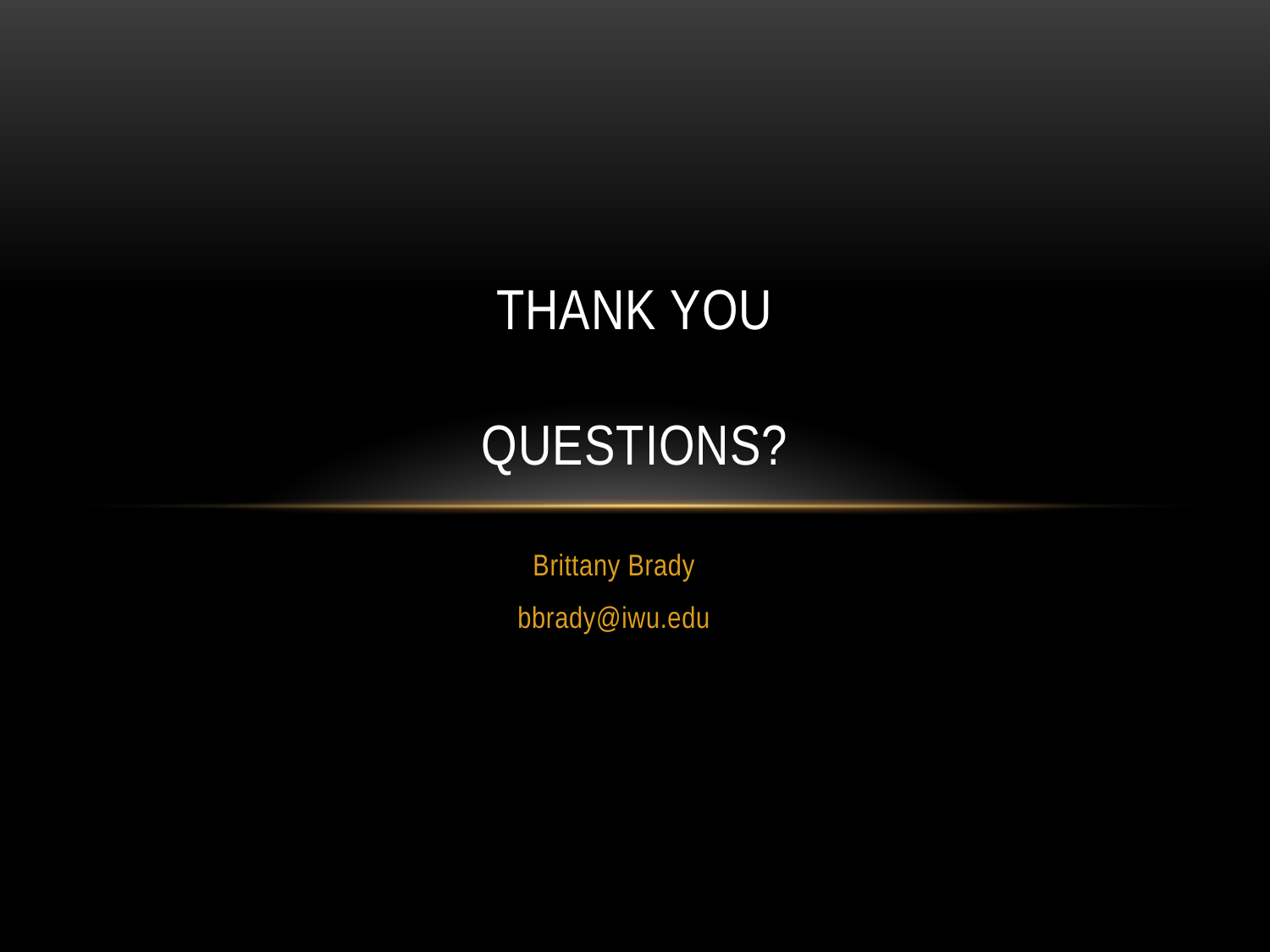

# Thank you Questions?
Brittany Brady
bbrady@iwu.edu